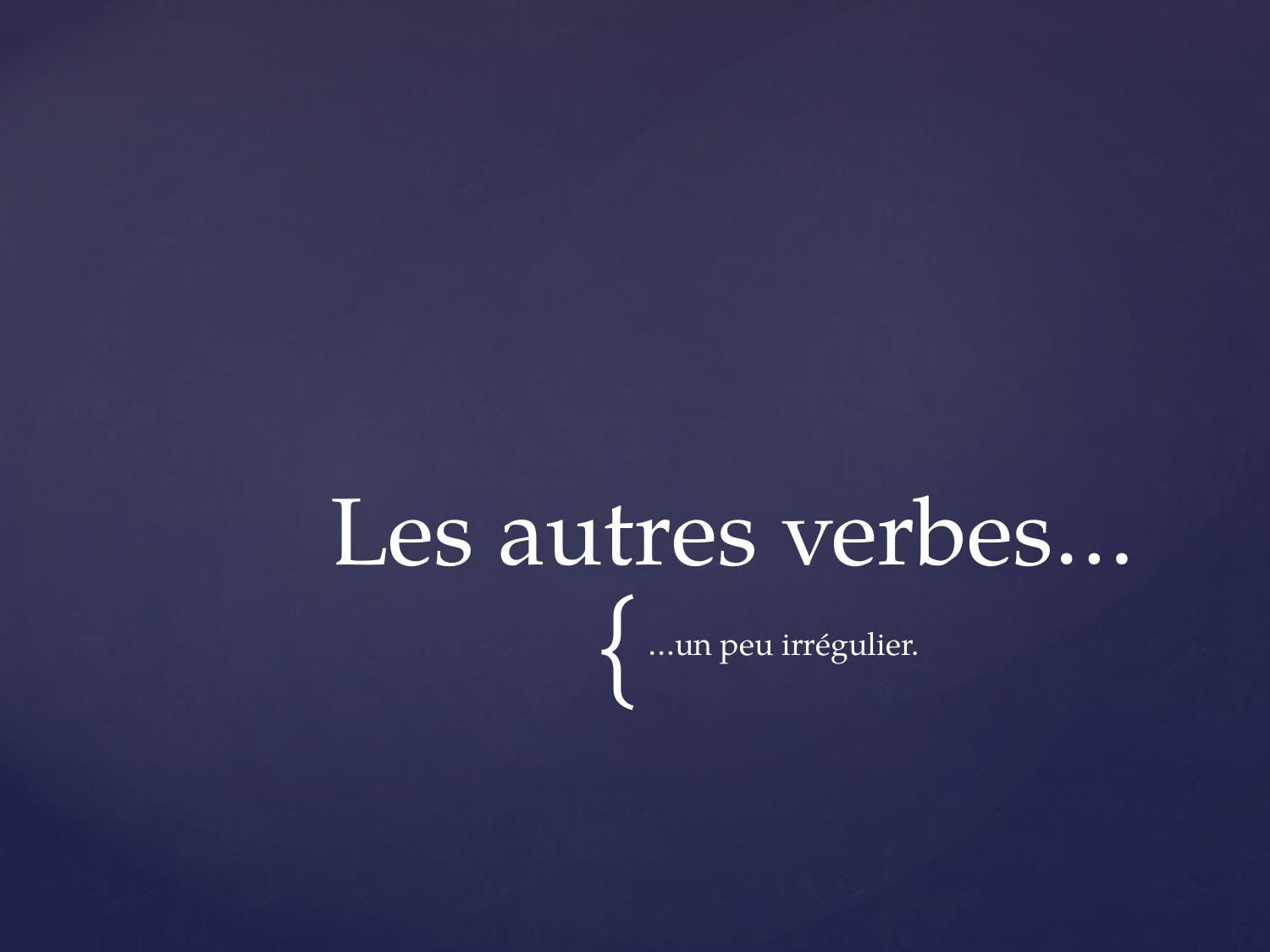

# Les autres verbes…
…un peu irrégulier.